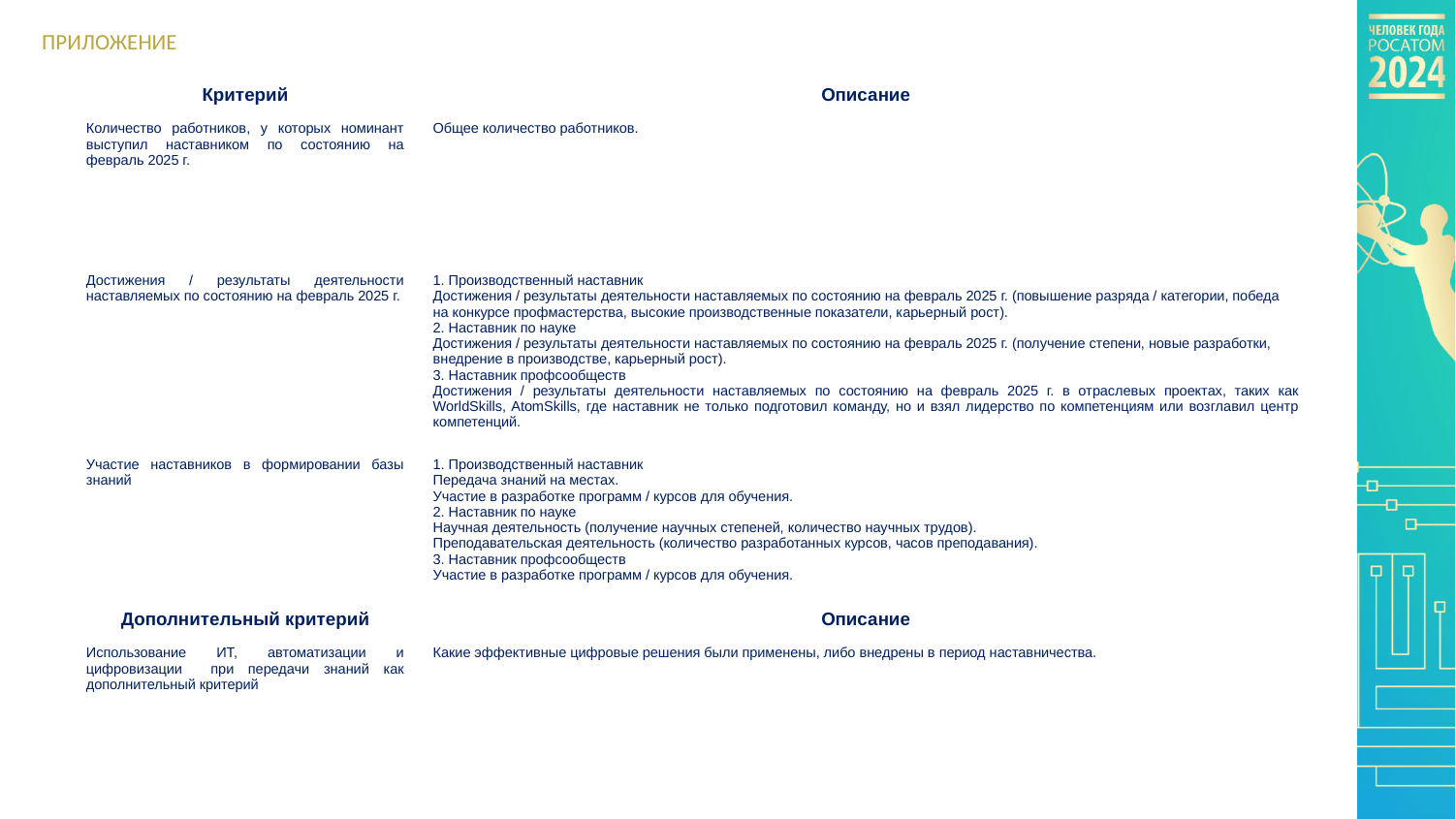

ПРИЛОЖЕНИЕ
| Критерий | Описание |
| --- | --- |
| Количество работников, у которых номинант выступил наставником по состоянию на февраль 2025 г. | Общее количество работников. |
| Достижения / результаты деятельности наставляемых по состоянию на февраль 2025 г. | 1. Производственный наставник Достижения / результаты деятельности наставляемых по состоянию на февраль 2025 г. (повышение разряда / категории, победа на конкурсе профмастерства, высокие производственные показатели, карьерный рост). 2. Наставник по науке Достижения / результаты деятельности наставляемых по состоянию на февраль 2025 г. (получение степени, новые разработки, внедрение в производстве, карьерный рост). 3. Наставник профсообществ Достижения / результаты деятельности наставляемых по состоянию на февраль 2025 г. в отраслевых проектах, таких как WorldSkills, AtomSkills, где наставник не только подготовил команду, но и взял лидерство по компетенциям или возглавил центр компетенций. |
| Участие наставников в формировании базы знаний | 1. Производственный наставник Передача знаний на местах. Участие в разработке программ / курсов для обучения. 2. Наставник по науке Научная деятельность (получение научных степеней, количество научных трудов). Преподавательская деятельность (количество разработанных курсов, часов преподавания). 3. Наставник профсообществ Участие в разработке программ / курсов для обучения. |
| Дополнительный критерий | Описание |
| Использование ИТ, автоматизации и цифровизации при передачи знаний как дополнительный критерий | Какие эффективные цифровые решения были применены, либо внедрены в период наставничества. |